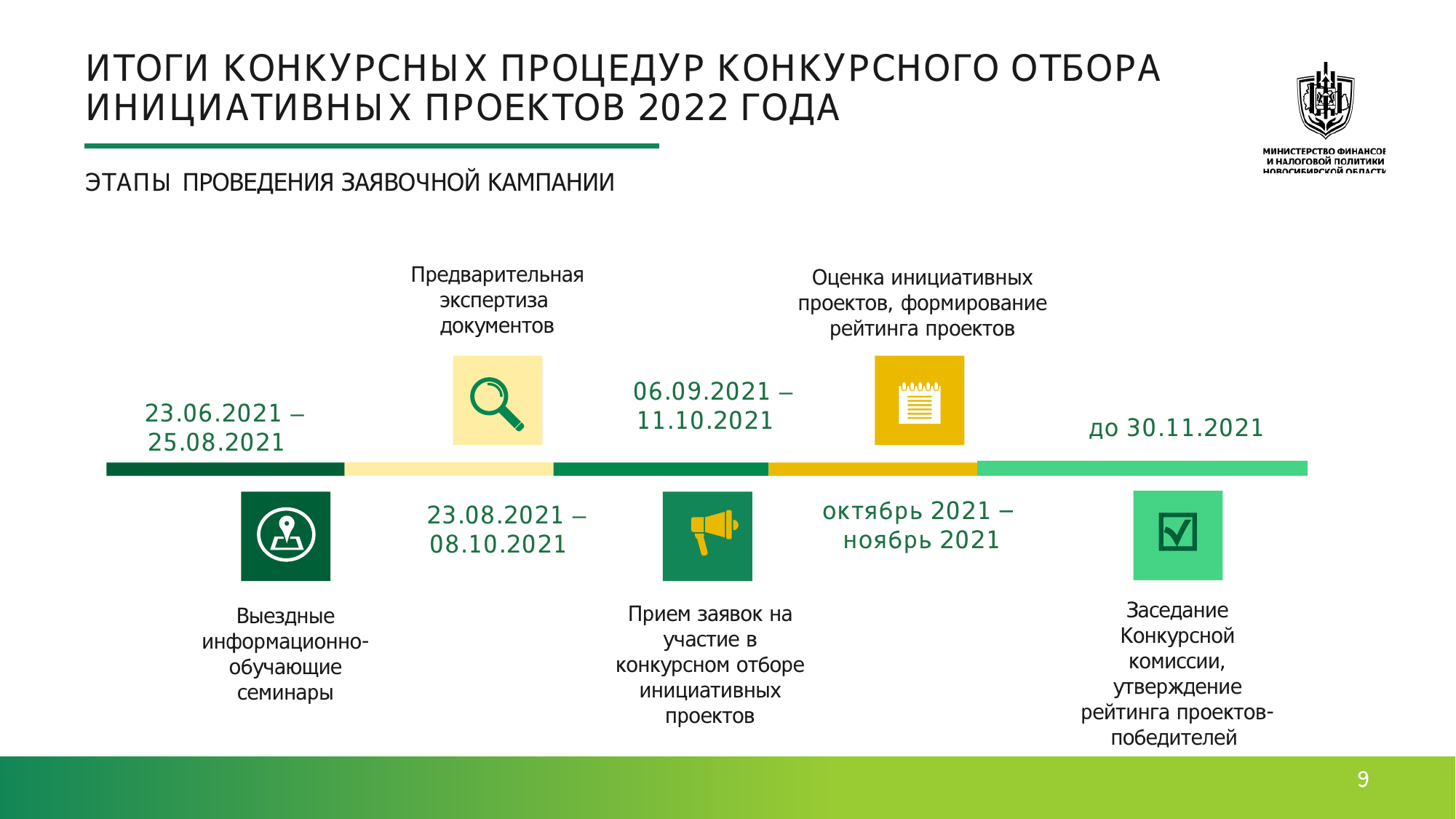

# ИТОГИ КОНКУРСНЫХ ПРОЦЕДУР КОНКУРСНОГО ОТБОРА ИНИЦИАТИВНЫХ ПРОЕКТОВ 2022 ГОДА
ЭТАПЫ ПРОВЕДЕНИЯ ЗАЯВОЧНОЙ КАМПАНИИ

Предварительная экспертиза
документов
Оценка инициативных проектов, формирование рейтинга проектов

   06.09.2021 –  11.10.2021

   23.06.2021 –  25.08.2021
до 30.11.2021

октябрь 2021 –
ноябрь 2021

   23.08.2021 –  08.10.2021

Заседание Конкурсной комиссии,
утверждение рейтинга проектов-победителей
Прием заявок на участие в конкурсном отборе инициативных проектов
Выездные информационно-обучающие семинары
9